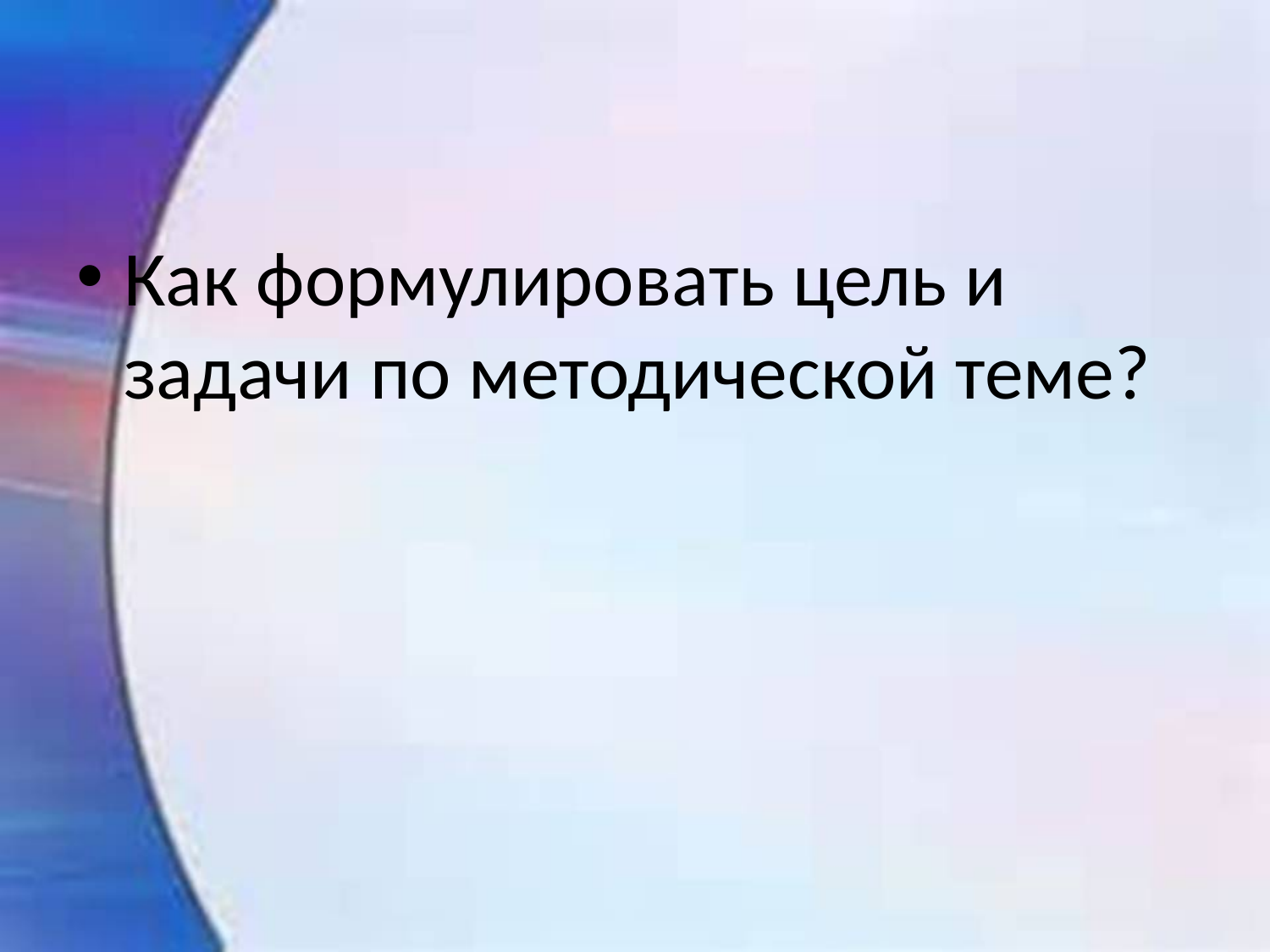

#
Как формулировать цель и задачи по методической теме?